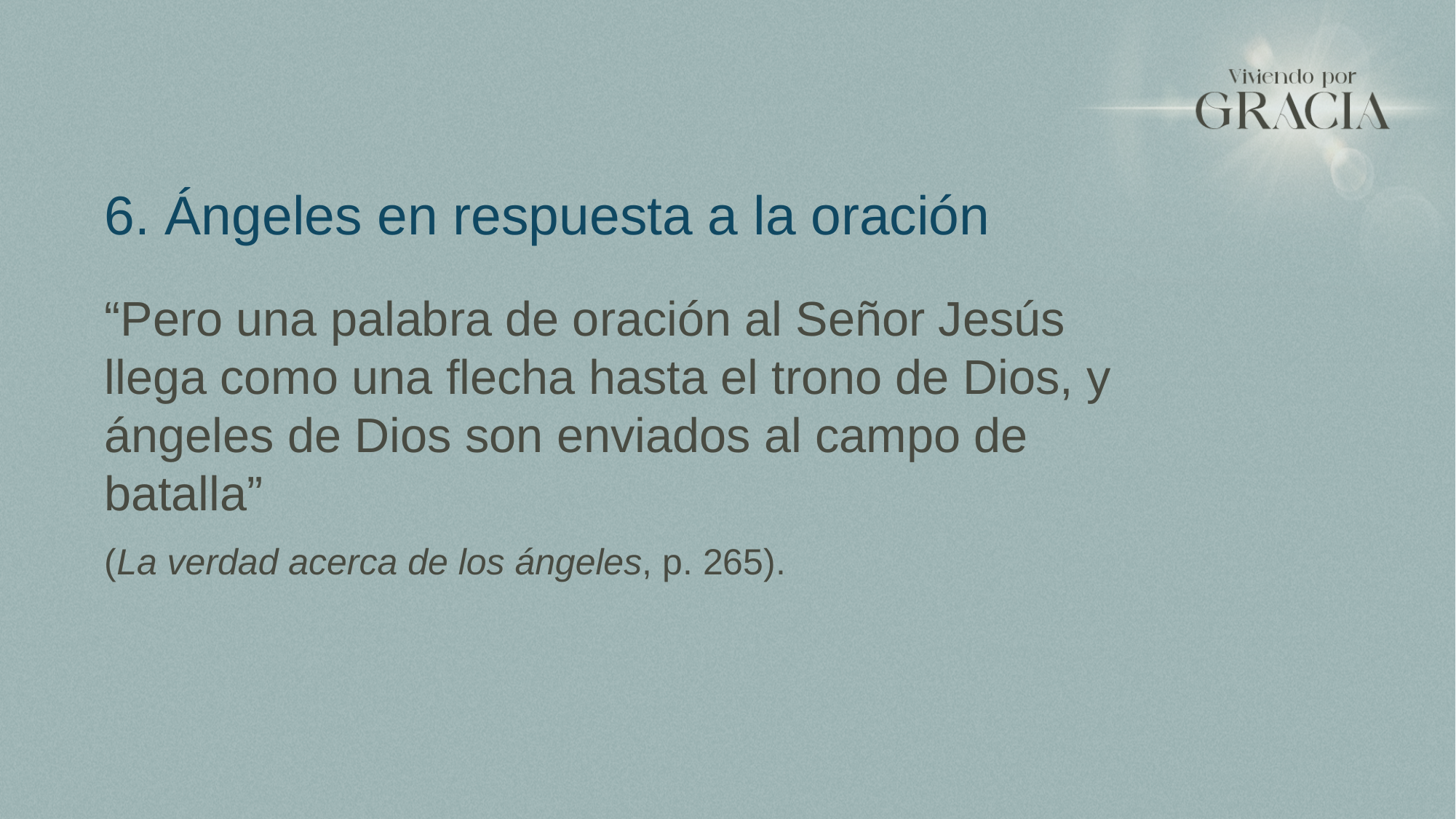

6. Ángeles en respuesta a la oración
“Pero una palabra de oración al Señor Jesús llega como una flecha hasta el trono de Dios, y ángeles de Dios son enviados al campo de batalla”
(La verdad acerca de los ángeles, p. 265).